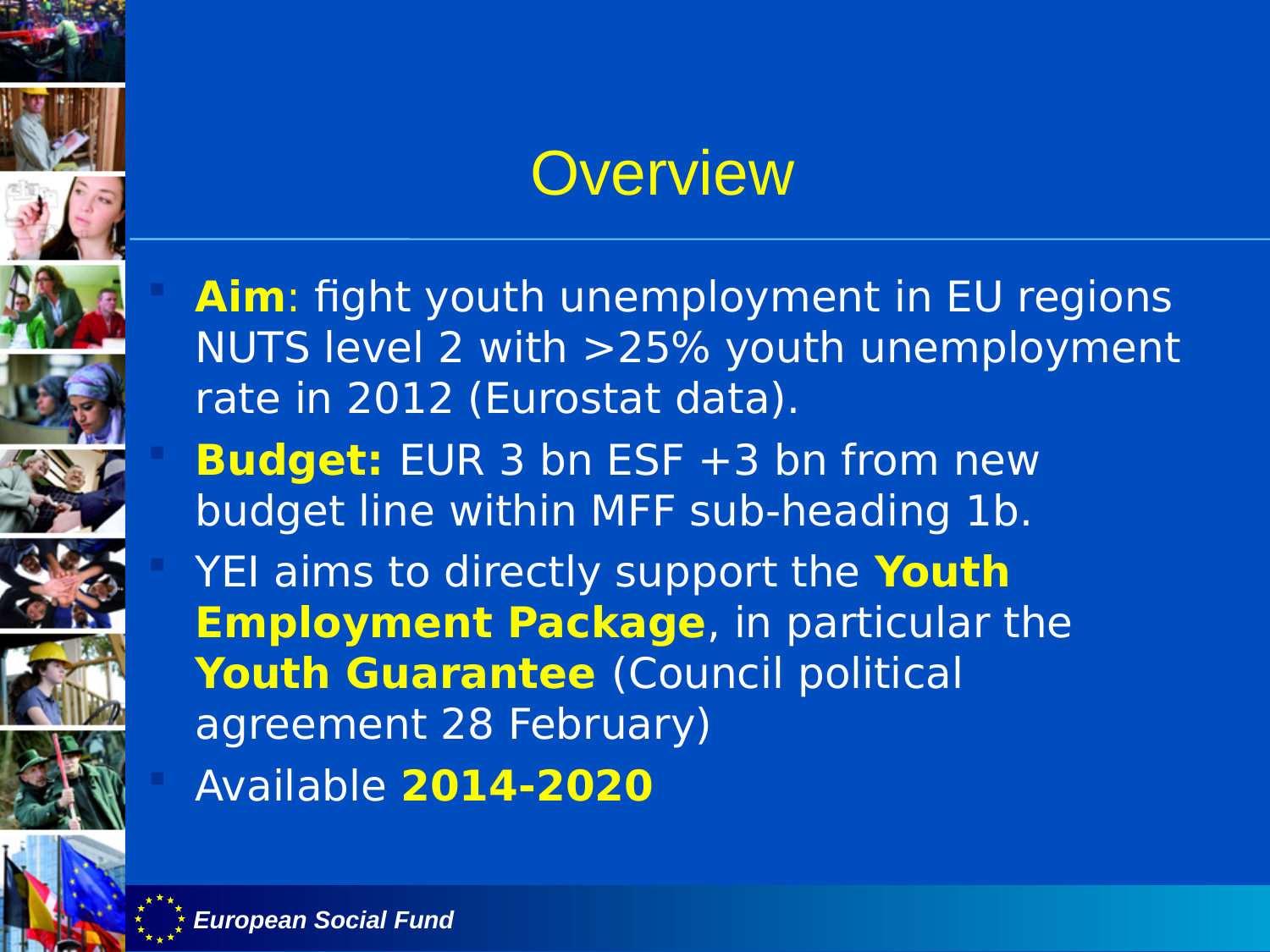

Overview
Aim: fight youth unemployment in EU regions NUTS level 2 with >25% youth unemployment rate in 2012 (Eurostat data).
Budget: EUR 3 bn ESF +3 bn from new budget line within MFF sub-heading 1b.
YEI aims to directly support the Youth Employment Package, in particular the Youth Guarantee (Council political agreement 28 February)
Available 2014-2020